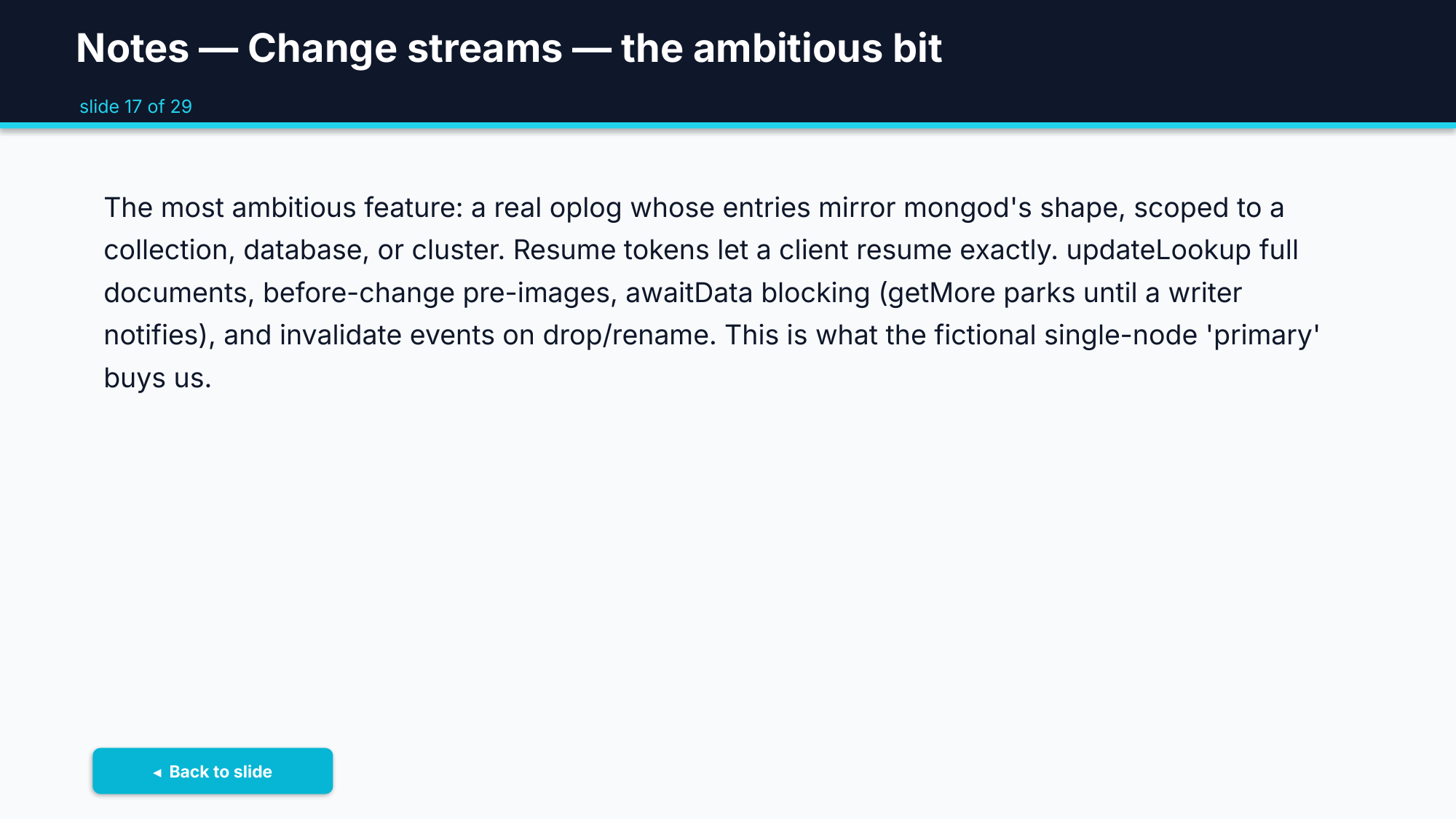

Notes — Change streams — the ambitious bit
slide 17 of 29

The most ambitious feature: a real oplog whose entries mirror mongod's shape, scoped to a collection, database, or cluster. Resume tokens let a client resume exactly. updateLookup full documents, before-change pre-images, awaitData blocking (getMore parks until a writer notifies), and invalidate events on drop/rename. This is what the fictional single-node 'primary' buys us.
◂  Back to slide